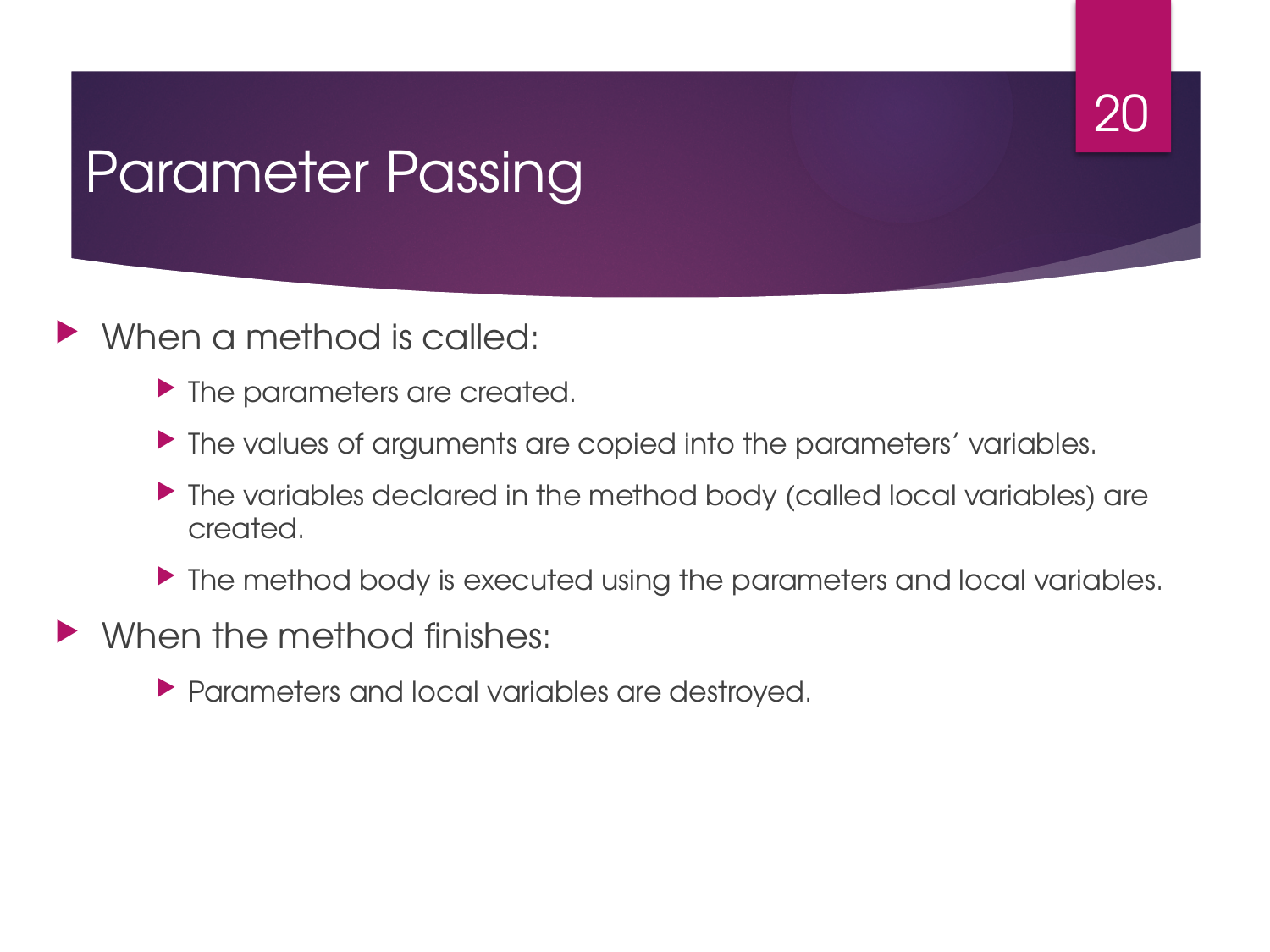

20
# Parameter Passing
When a method is called:
The parameters are created.
The values of arguments are copied into the parameters’ variables.
The variables declared in the method body (called local variables) are created.
The method body is executed using the parameters and local variables.
When the method finishes:
Parameters and local variables are destroyed.